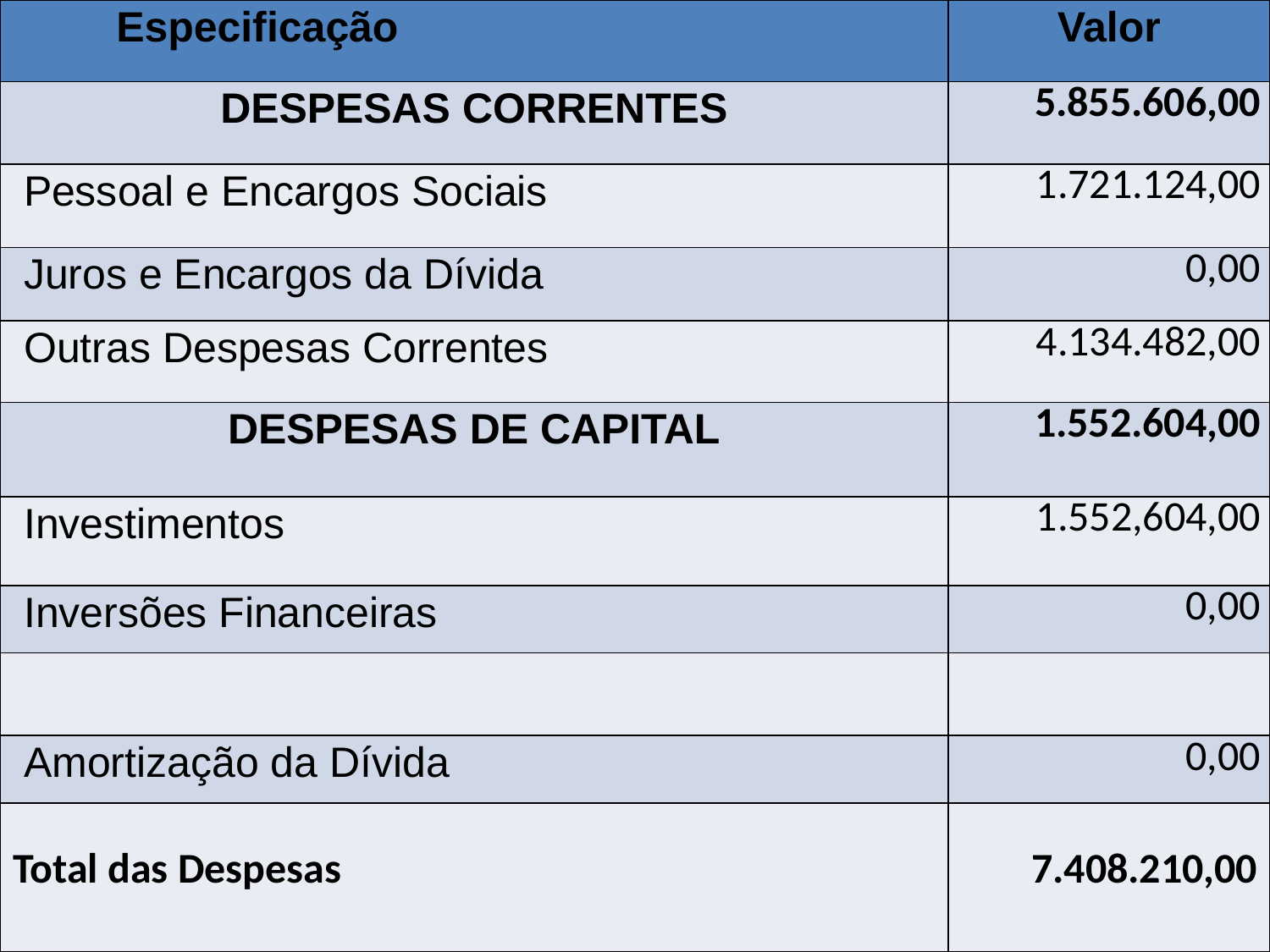

| Especificação | Valor |
| --- | --- |
| DESPESAS CORRENTES | 5.855.606,00 |
| Pessoal e Encargos Sociais | 1.721.124,00 |
| Juros e Encargos da Dívida | 0,00 |
| Outras Despesas Correntes | 4.134.482,00 |
| DESPESAS DE CAPITAL | 1.552.604,00 |
| Investimentos | 1.552,604,00 |
| Inversões Financeiras | 0,00 |
|  |  |
| Amortização da Dívida | 0,00 |
| Total das Despesas | 7.408.210,00 |